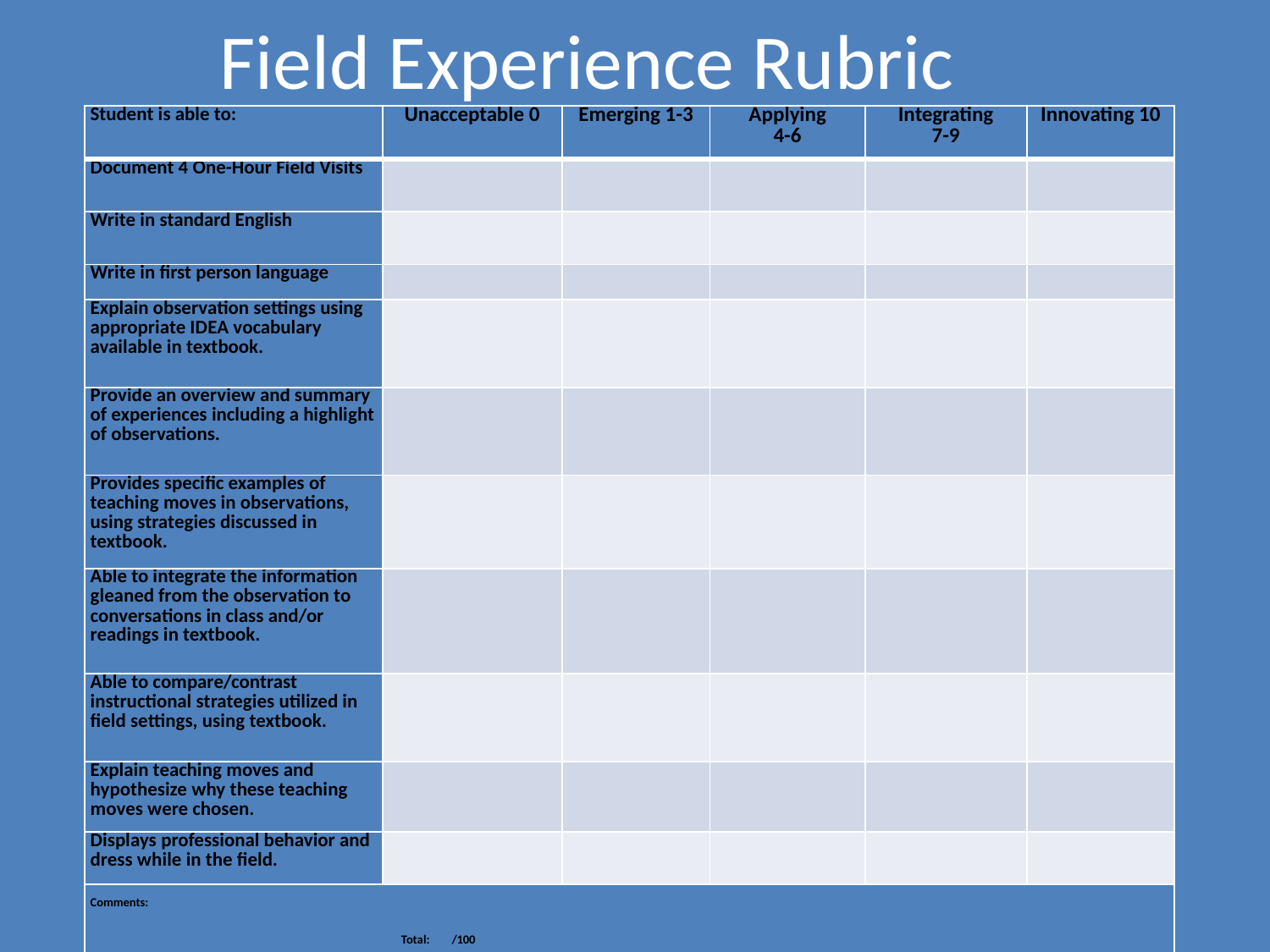

# Field Experience Rubric
| Student is able to: | Unacceptable 0 | Emerging 1-3 | Applying 4-6 | Integrating 7-9 | Innovating 10 |
| --- | --- | --- | --- | --- | --- |
| Document 4 One-Hour Field Visits |  |  |  |  |  |
| Write in standard English |  |  |  |  |  |
| Write in first person language |  |  |  |  |  |
| Explain observation settings using appropriate IDEA vocabulary available in textbook. |  |  |  |  |  |
| Provide an overview and summary of experiences including a highlight of observations. |  |  |  |  |  |
| Provides specific examples of teaching moves in observations, using strategies discussed in textbook. |  |  |  |  |  |
| Able to integrate the information gleaned from the observation to conversations in class and/or readings in textbook. |  |  |  |  |  |
| Able to compare/contrast instructional strategies utilized in field settings, using textbook. |  |  |  |  |  |
| Explain teaching moves and hypothesize why these teaching moves were chosen. |  |  |  |  |  |
| Displays professional behavior and dress while in the field. |  |  |  |  |  |
| Comments:     Total: /100 |  |  |  |  |  |